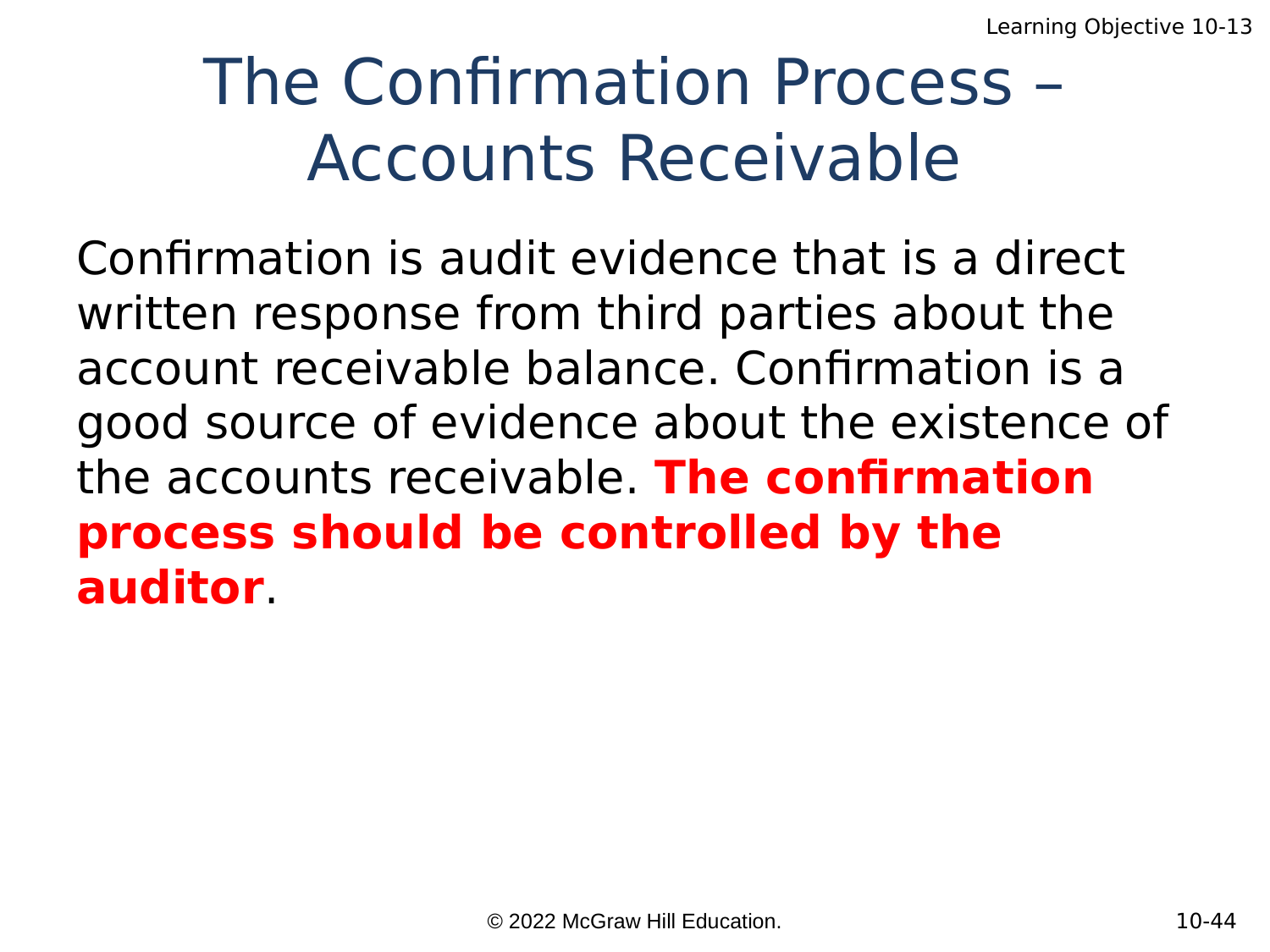

Learning Objective 10-13
# The Confirmation Process – Accounts Receivable
Confirmation is audit evidence that is a direct written response from third parties about the account receivable balance. Confirmation is a good source of evidence about the existence of the accounts receivable. The confirmation process should be controlled by the auditor.